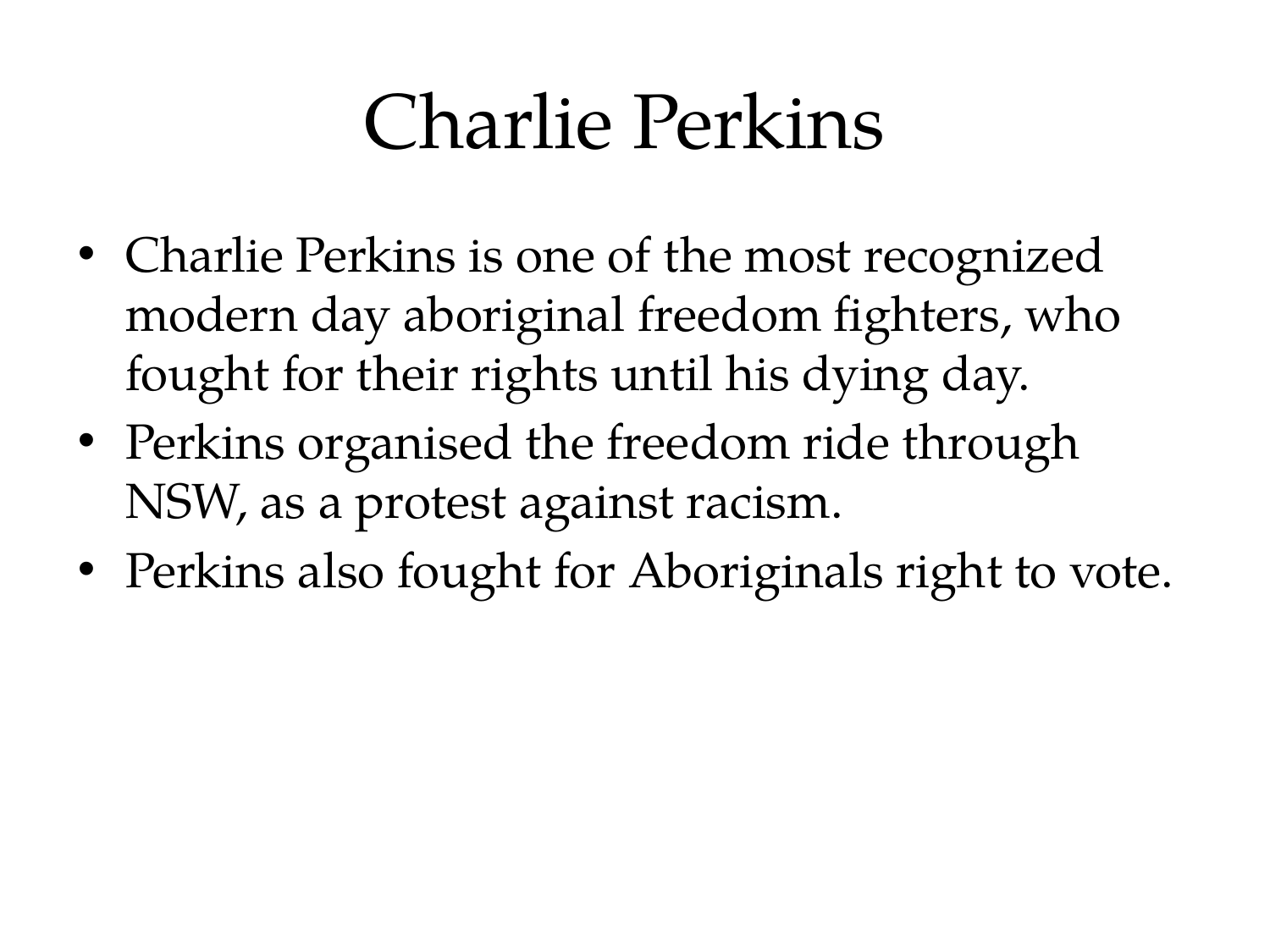

# Charlie Perkins
Charlie Perkins is one of the most recognized modern day aboriginal freedom fighters, who fought for their rights until his dying day.
Perkins organised the freedom ride through NSW, as a protest against racism.
Perkins also fought for Aboriginals right to vote.